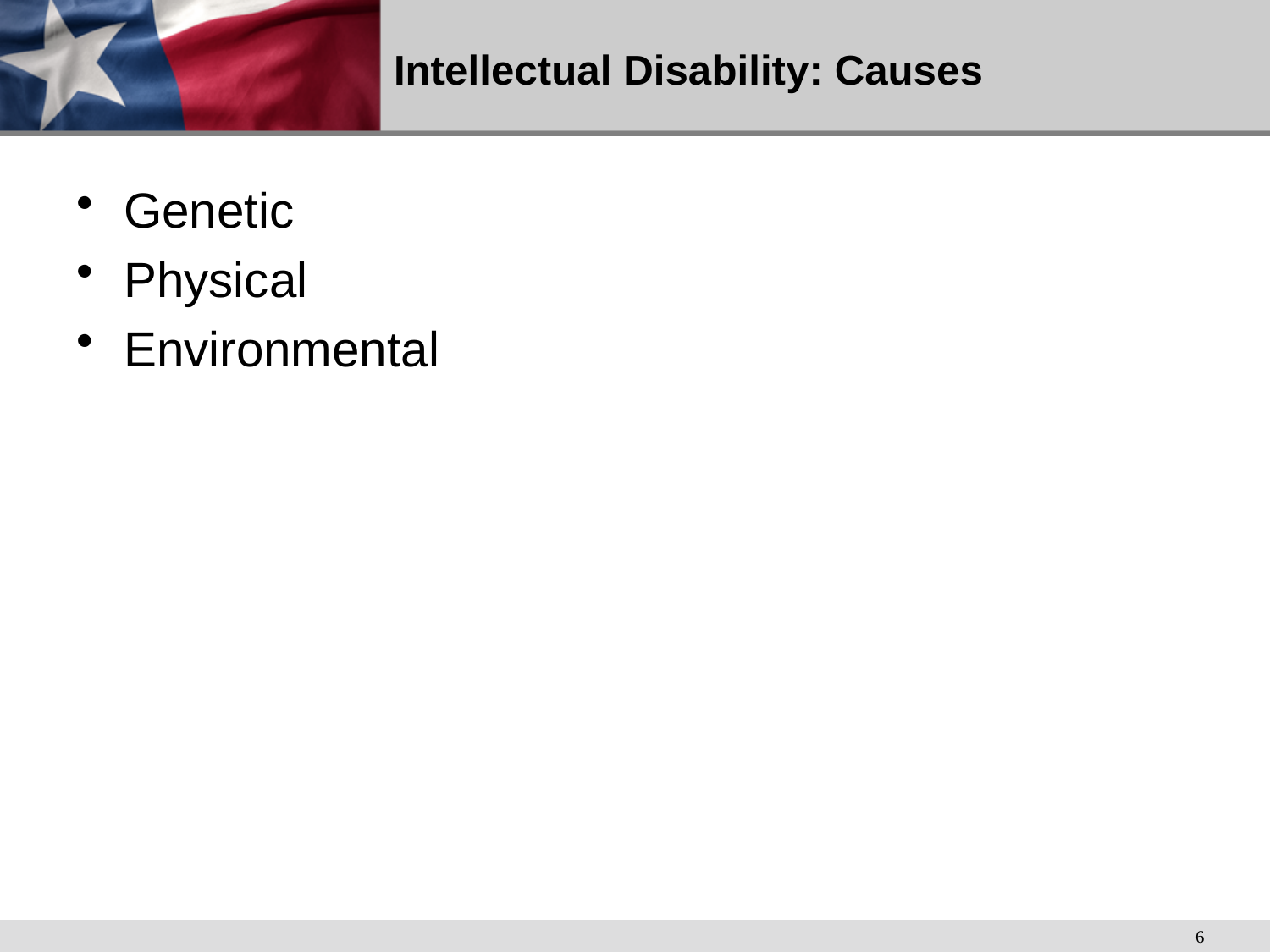

# Intellectual Disability: Causes
Genetic
Physical
Environmental

6